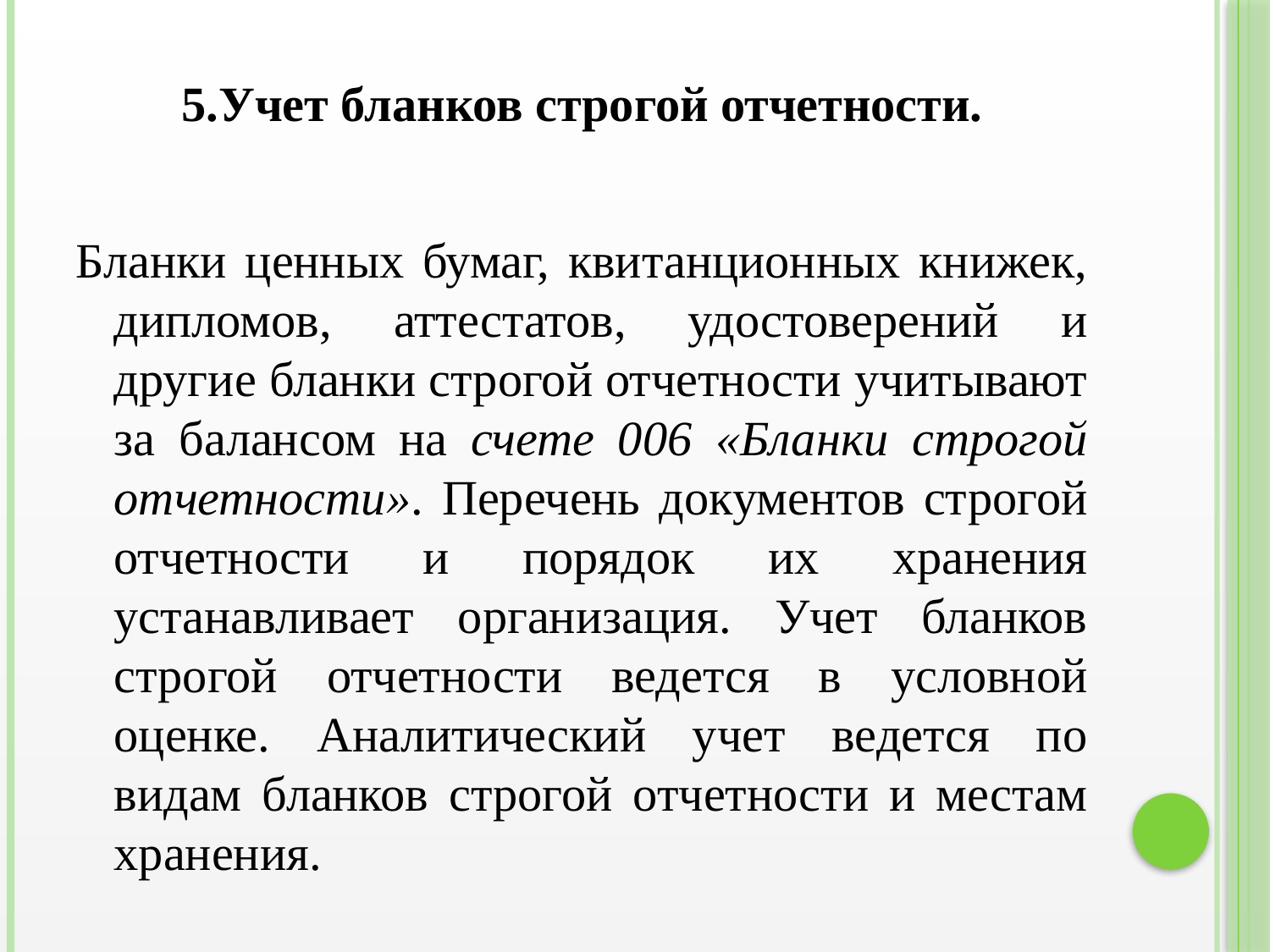

# 5.Учет бланков строгой отчетности.
Бланки ценных бумаг, квитанционных книжек, дипломов, аттестатов, удостоверений и другие бланки строгой отчетности учитывают за балансом на счете 006 «Бланки строгой отчетности». Перечень документов строгой отчетности и порядок их хранения устанавливает организация. Учет бланков строгой отчетности ведется в условной оценке. Аналитический учет ведется по видам бланков строгой отчетности и местам хранения.